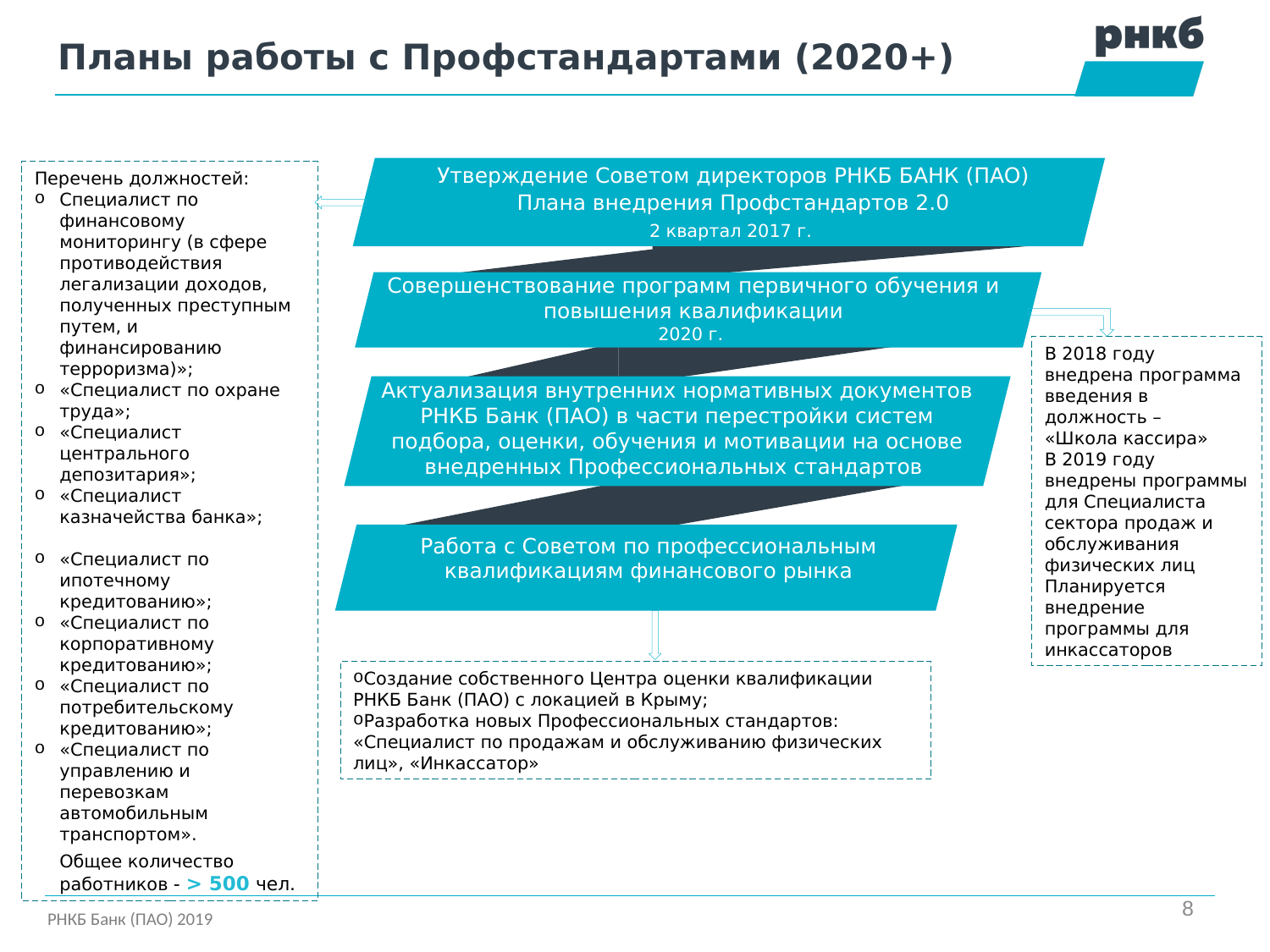

# Планы работы с Профстандартами (2020+)

Утверждение Советом директоров РНКБ БАНК (ПАО)
Плана внедрения Профстандартов 2.0
2 квартал 2017 г.

Перечень должностей:
Специалист по финансовому мониторингу (в сфере противодействия легализации доходов, полученных преступным путем, и финансированию терроризма)»;
«Специалист по охране труда»;
«Специалист центрального депозитария»;
«Специалист казначейства банка»;
«Специалист по ипотечному кредитованию»;
«Специалист по корпоративному кредитованию»;
«Специалист по потребительскому кредитованию»;
«Специалист по управлению и перевозкам автомобильным транспортом».

Общее количество работников - > 500 чел.

Совершенствование программ первичного обучения и повышения квалификации
2020 г.

В 2018 году внедрена программа введения в должность –
«Школа кассира»
В 2019 году внедрены программы для Специалиста сектора продаж и обслуживания физических лиц
Планируется внедрение программы для инкассаторов

Актуализация внутренних нормативных документов РНКБ Банк (ПАО) в части перестройки систем подбора, оценки, обучения и мотивации на основе внедренных Профессиональных стандартов

Работа с Советом по профессиональным квалификациям финансового рынка

Создание собственного Центра оценки квалификации РНКБ Банк (ПАО) с локацией в Крыму;
Разработка новых Профессиональных стандартов: «Специалист по продажам и обслуживанию физических лиц», «Инкассатор»
8